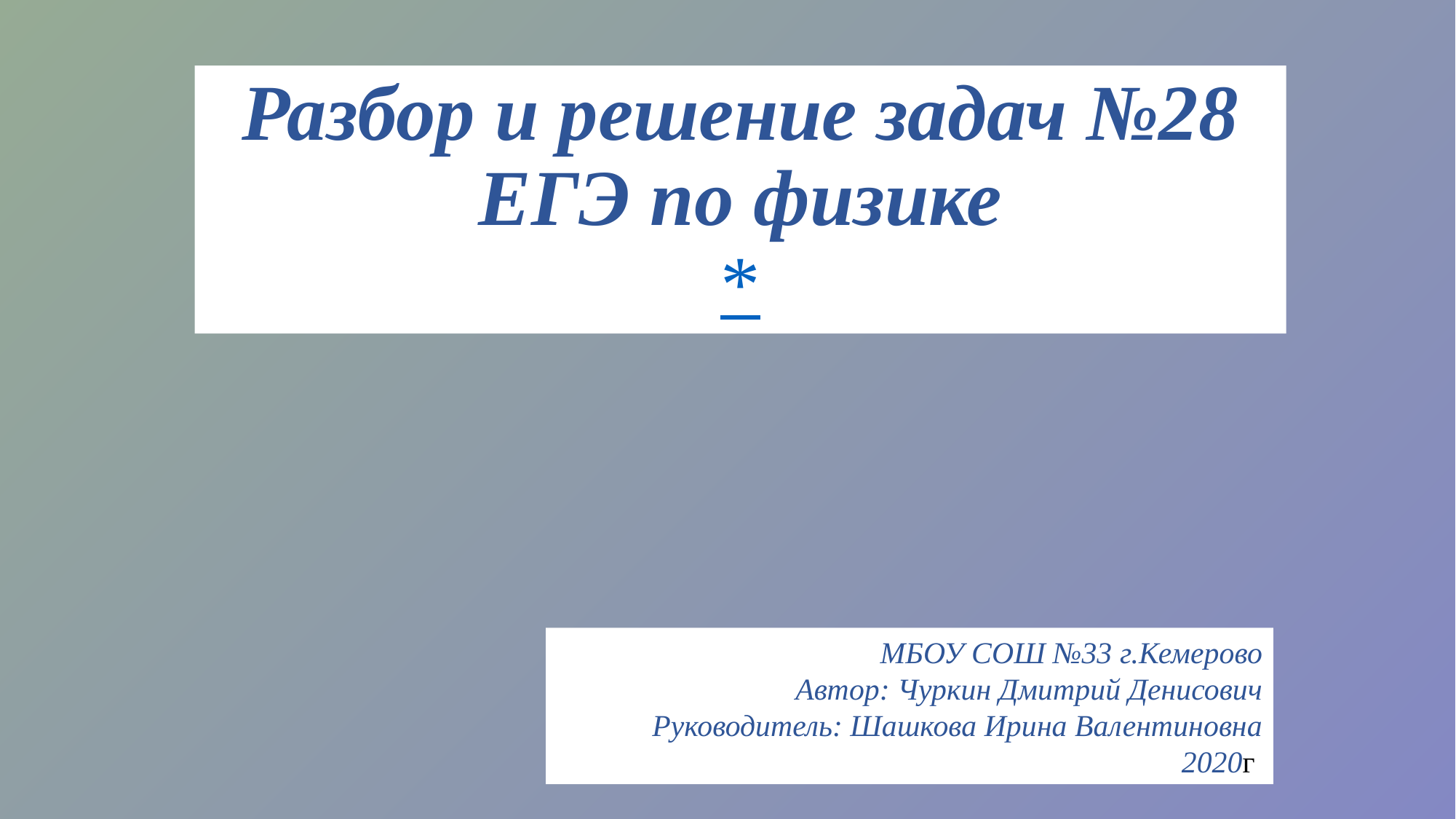

# Разбор и решение задач №28 ЕГЭ по физике *
МБОУ СОШ №33 г.Кемерово
Автор: Чуркин Дмитрий Денисович
Руководитель: Шашкова Ирина Валентиновна
2020г